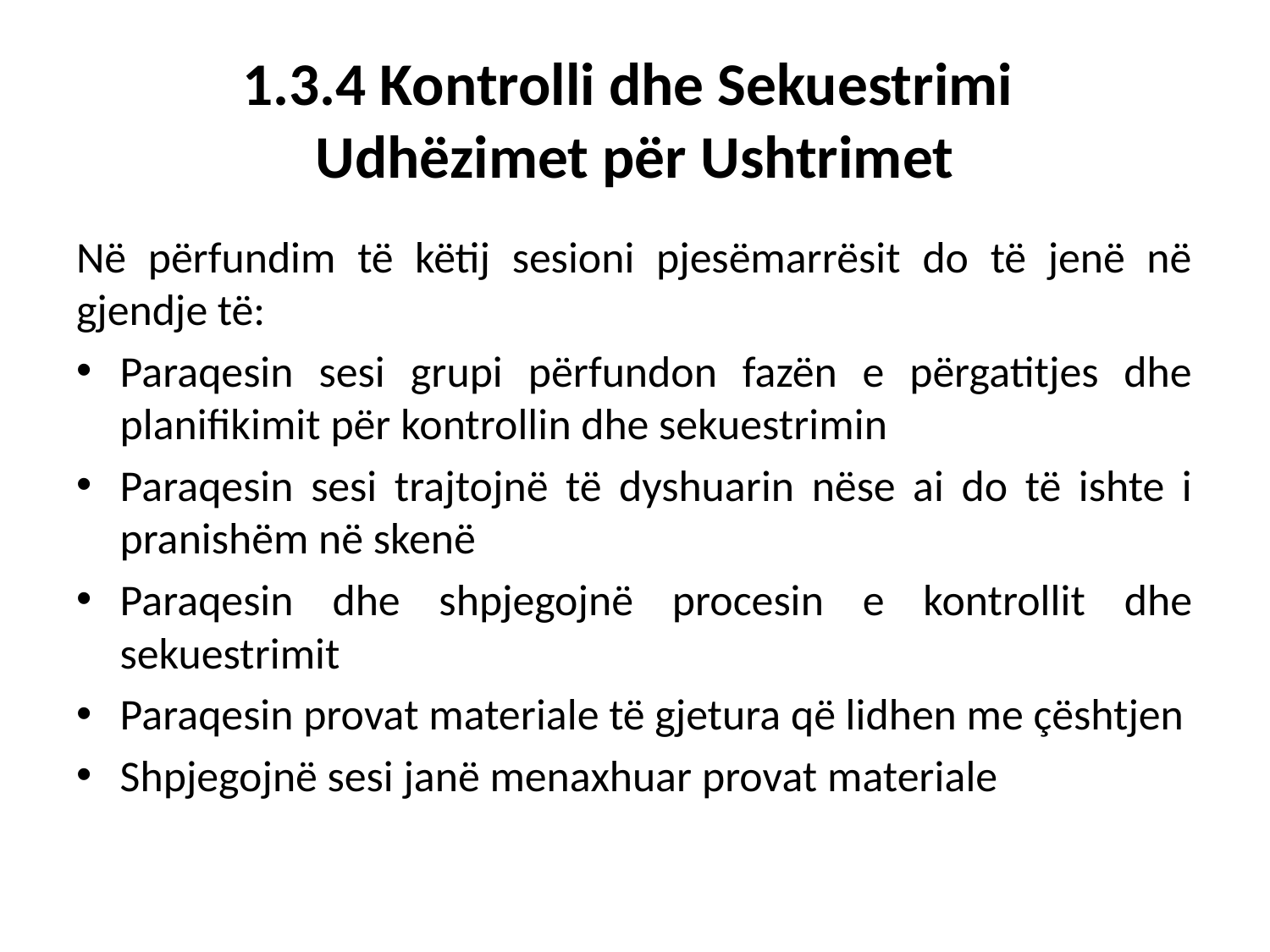

# 1.3.4 Kontrolli dhe Sekuestrimi Udhëzimet për Ushtrimet
Në përfundim të këtij sesioni pjesëmarrësit do të jenë në gjendje të:
Paraqesin sesi grupi përfundon fazën e përgatitjes dhe planifikimit për kontrollin dhe sekuestrimin
Paraqesin sesi trajtojnë të dyshuarin nëse ai do të ishte i pranishëm në skenë
Paraqesin dhe shpjegojnë procesin e kontrollit dhe sekuestrimit
Paraqesin provat materiale të gjetura që lidhen me çështjen
Shpjegojnë sesi janë menaxhuar provat materiale